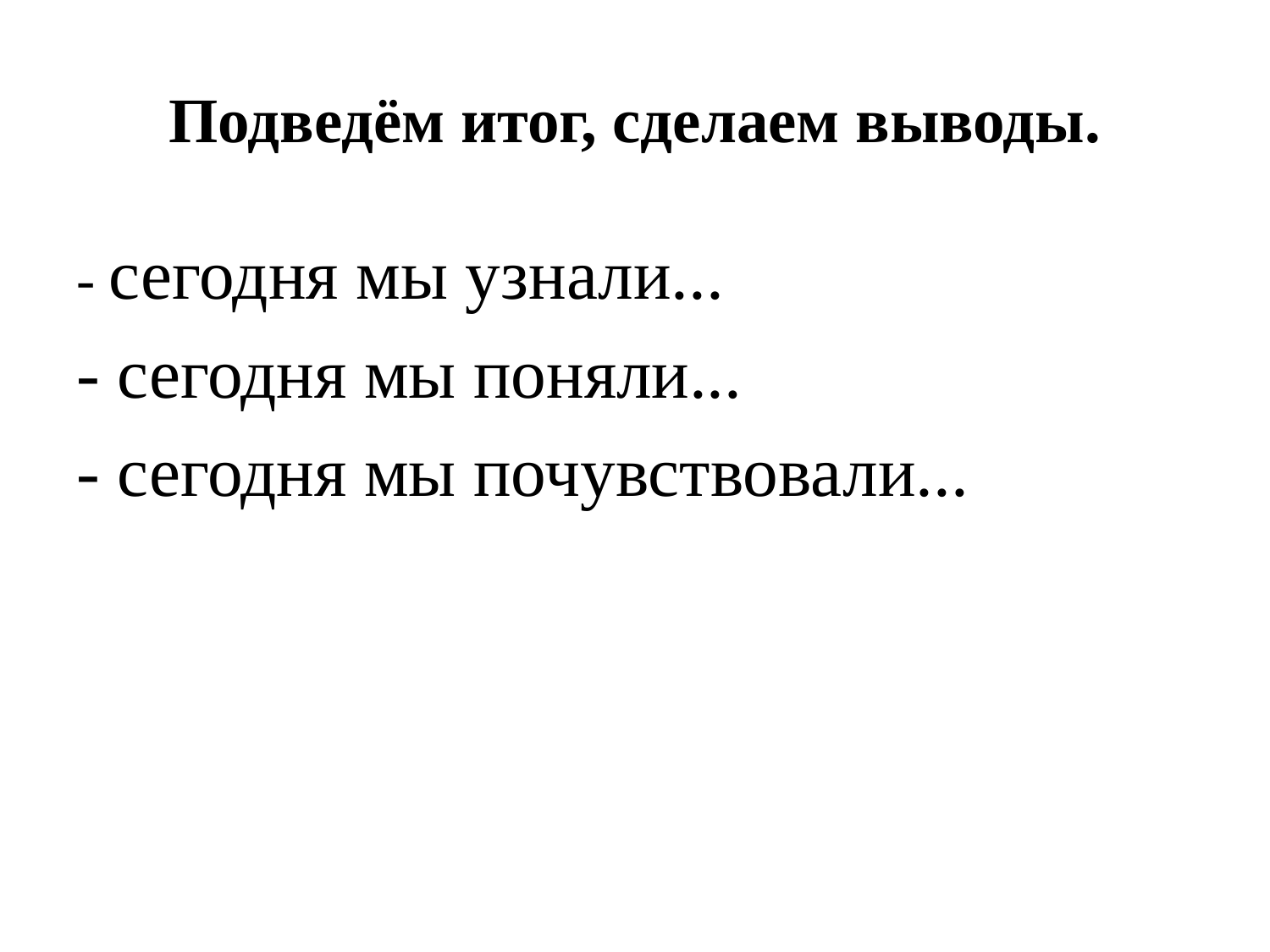

# Подведём итог, сделаем выводы.
- сегодня мы узнали...
- сегодня мы поняли...
- сегодня мы почувствовали...